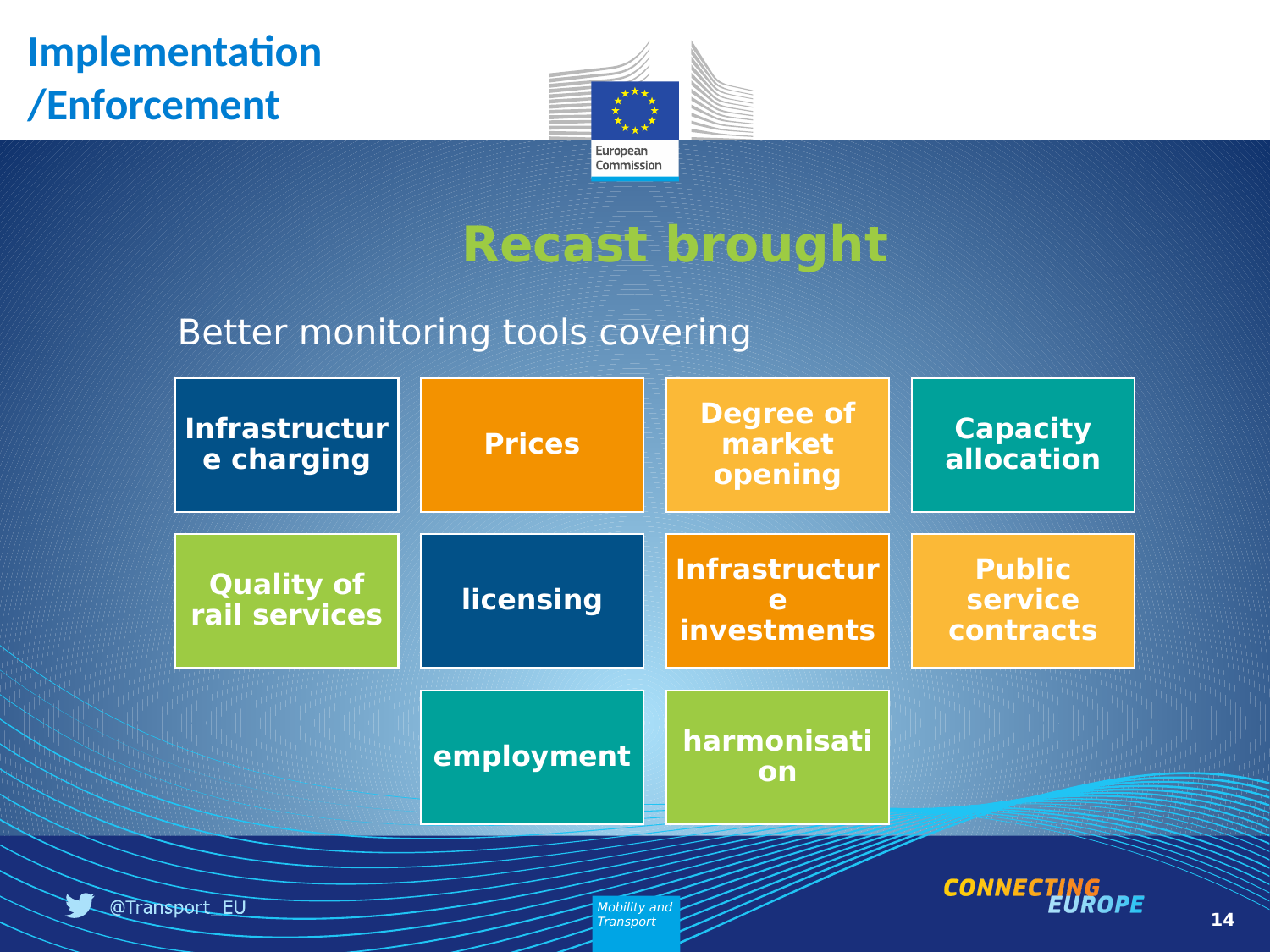

Implementation /Enforcement
# Recast brought

Better monitoring tools covering
Infrastructure charging
Prices
Degree of market opening
Capacity allocation
Quality of rail services
licensing
Infrastructure investments
Public service contracts
employment
harmonisation
14